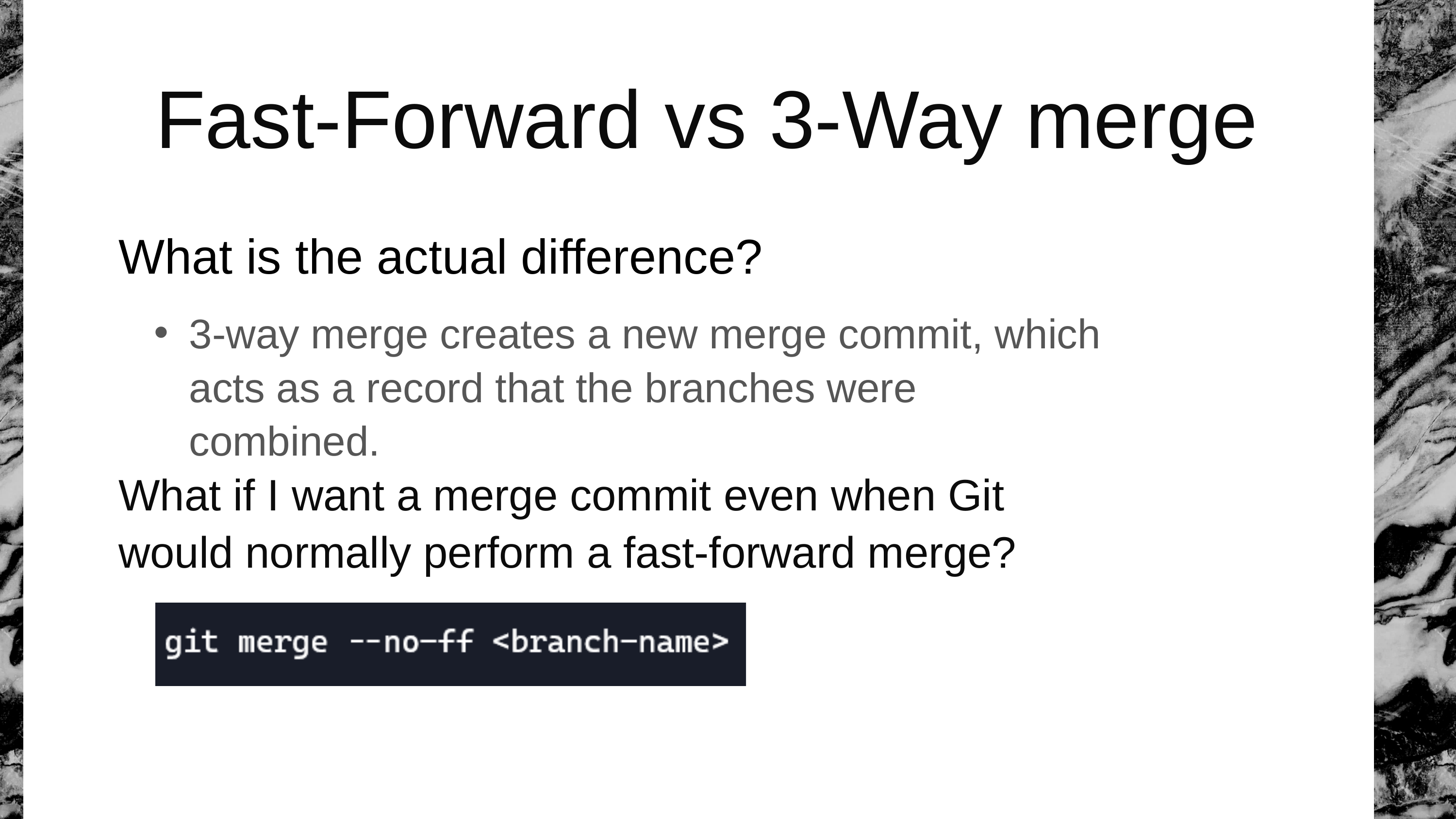

Fast-Forward vs 3-Way merge
What is the actual difference?
3-way merge creates a new merge commit, which acts as a record that the branches were combined.
What if I want a merge commit even when Git would normally perform a fast-forward merge?